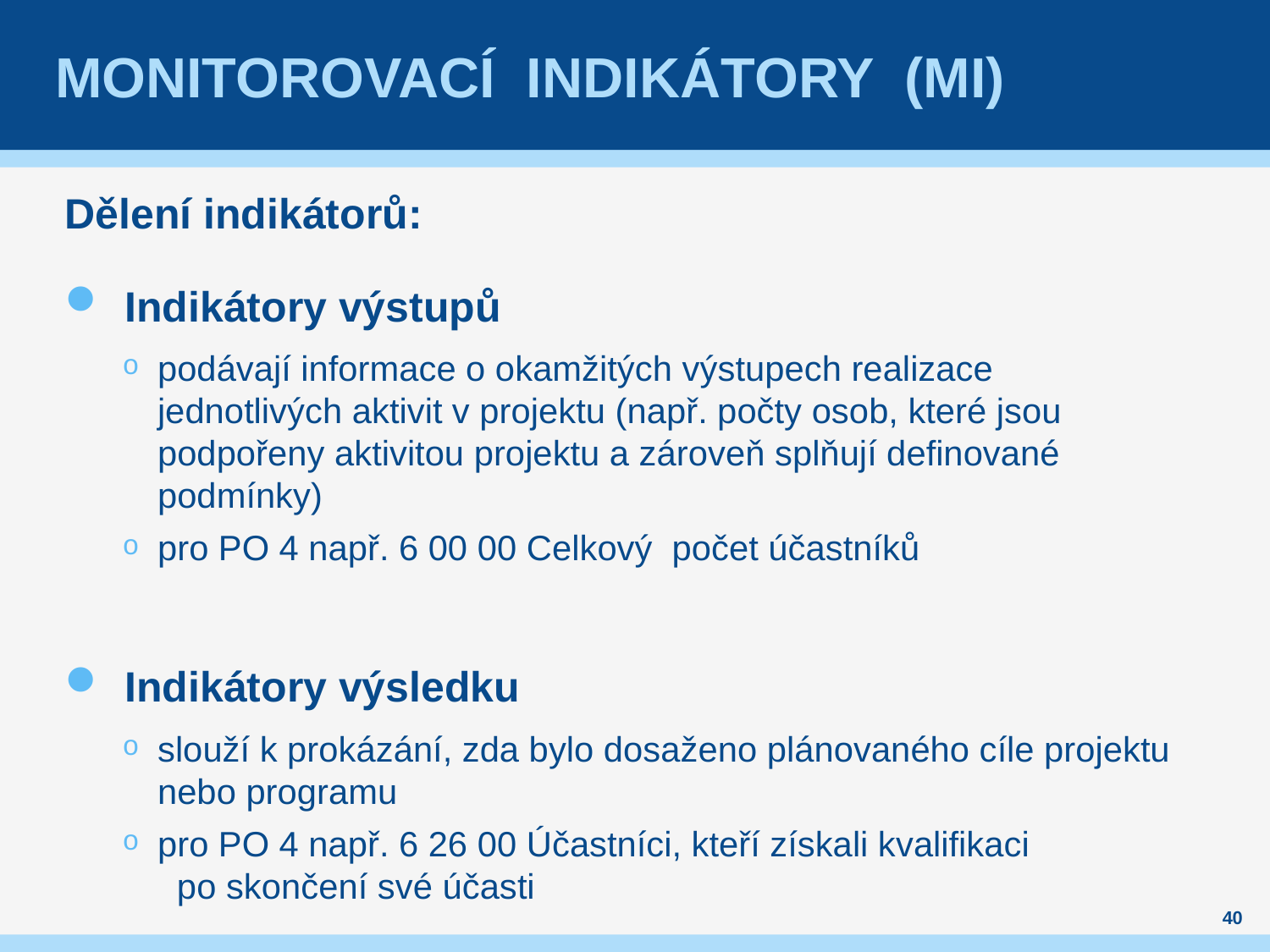

# monitorovací  Indikátory  (MI)
Dělení indikátorů:
Indikátory výstupů
podávají informace o okamžitých výstupech realizace jednotlivých aktivit v projektu (např. počty osob, které jsou podpořeny aktivitou projektu a zároveň splňují definované podmínky)
pro PO 4 např. 6 00 00 Celkový  počet účastníků

Indikátory výsledku
slouží k prokázání, zda bylo dosaženo plánovaného cíle projektu nebo programu
pro PO 4 např. 6 26 00 Účastníci, kteří získali kvalifikaci                  po skončení své účasti

40